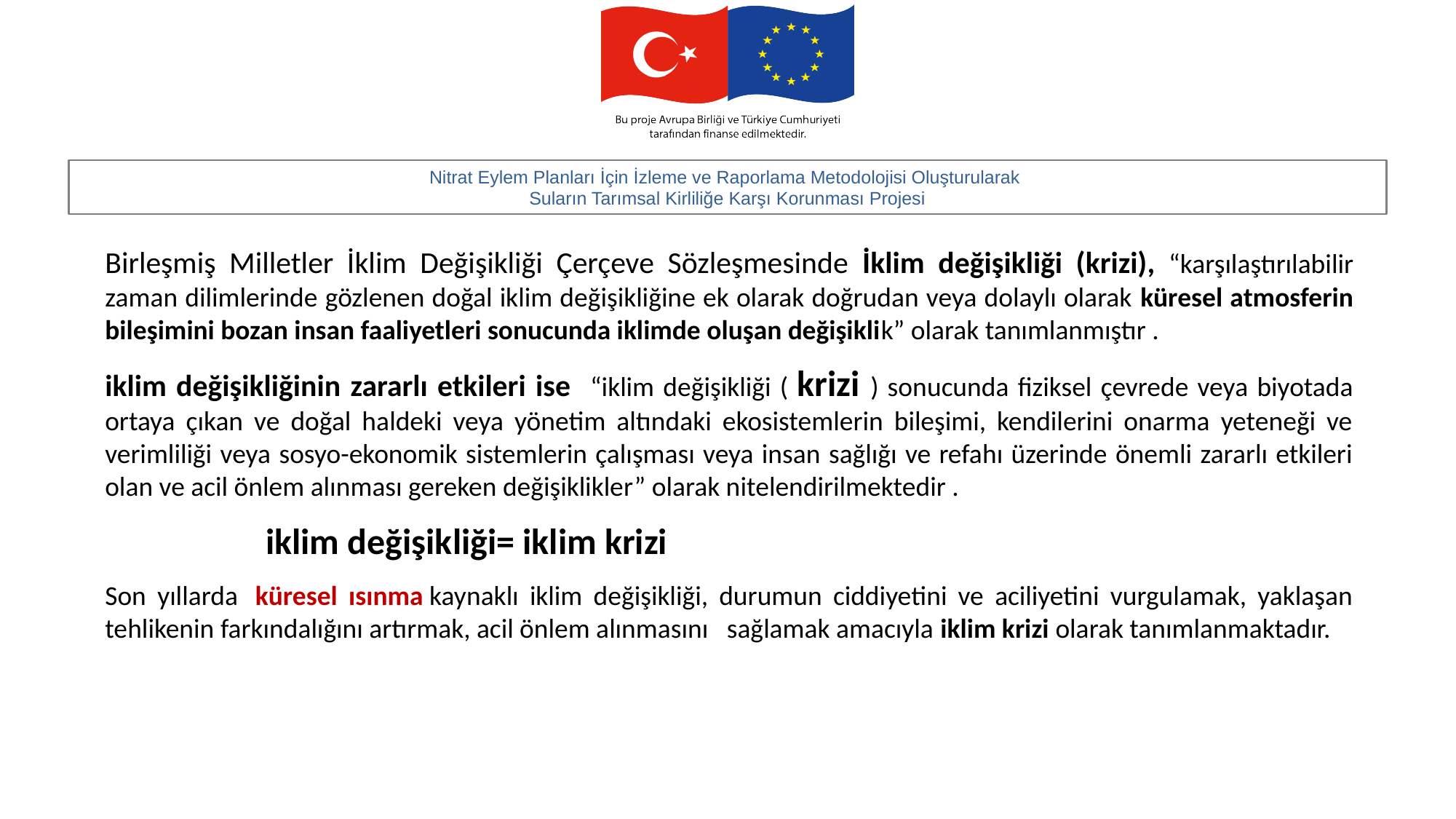

Birleşmiş Milletler İklim Değişikliği Çerçeve Sözleşmesinde İklim değişikliği (krizi), “karşılaştırılabilir zaman dilimlerinde gözlenen doğal iklim değişikliğine ek olarak doğrudan veya dolaylı olarak küresel atmosferin bileşimini bozan insan faaliyetleri sonucunda iklimde oluşan değişiklik” olarak tanımlanmıştır .

iklim değişikliğinin zararlı etkileri ise  “iklim değişikliği ( krizi ) sonucunda fiziksel çevrede veya biyotada ortaya çıkan ve doğal haldeki veya yönetim altındaki ekosistemlerin bileşimi, kendilerini onarma yeteneği ve verimliliği veya sosyo-ekonomik sistemlerin çalışması veya insan sağlığı ve refahı üzerinde önemli zararlı etkileri olan ve acil önlem alınması gereken değişiklikler” olarak nitelendirilmektedir .

                          iklim değişikliği= iklim krizi

Son yıllarda  küresel ısınma kaynaklı iklim değişikliği, durumun ciddiyetini ve aciliyetini vurgulamak, yaklaşan tehlikenin farkındalığını artırmak, acil önlem alınmasını   sağlamak amacıyla iklim krizi olarak tanımlanmaktadır.